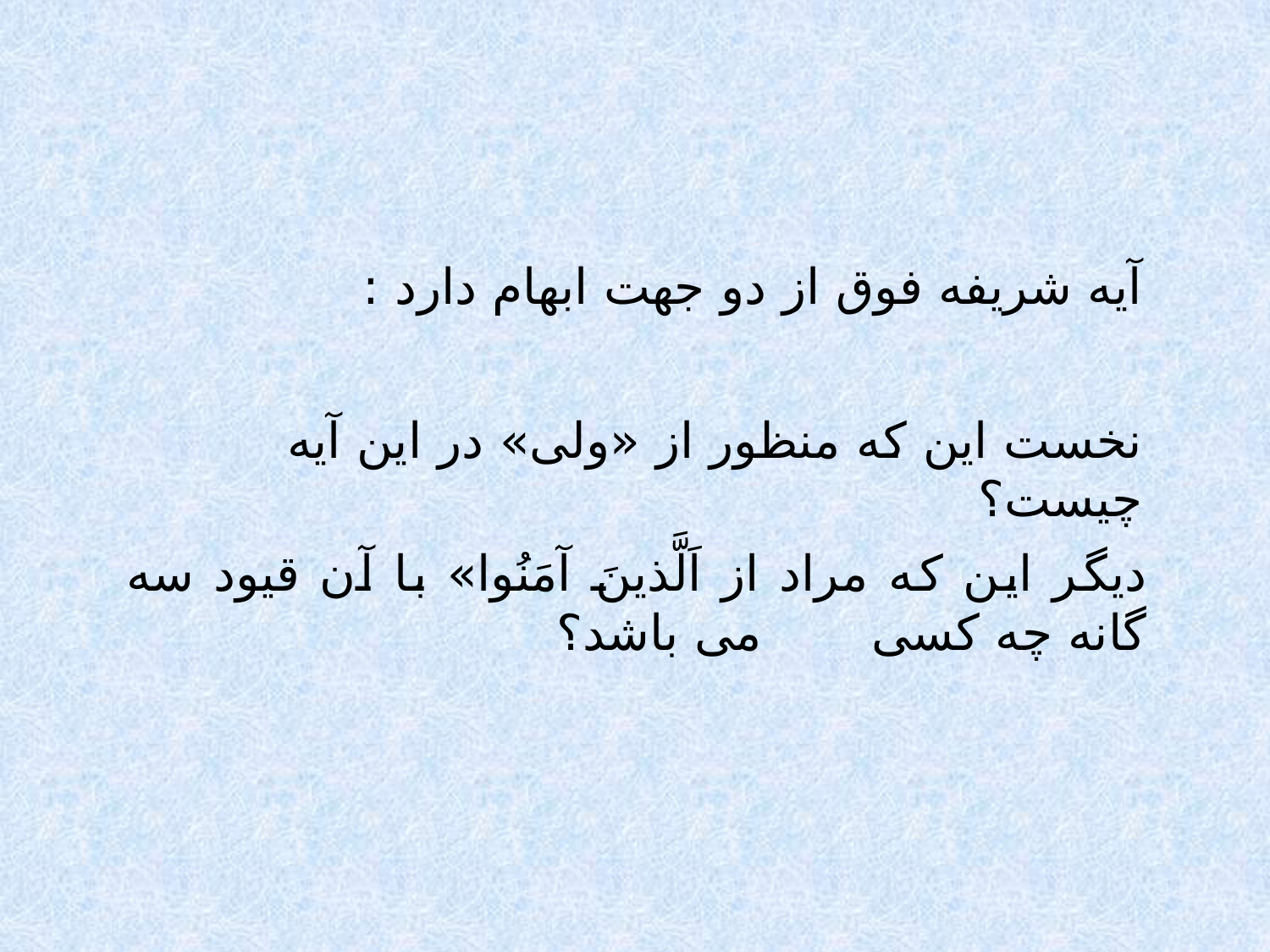

آيه شريفه فوق از دو جهت ابهام دارد :

نخست اين كه منظور از «ولى» در اين آيه چيست؟
ديگر اين كه مراد از اَلَّذينَ آمَنُوا» با آن قيود سه گانه چه كسى       مى باشد؟